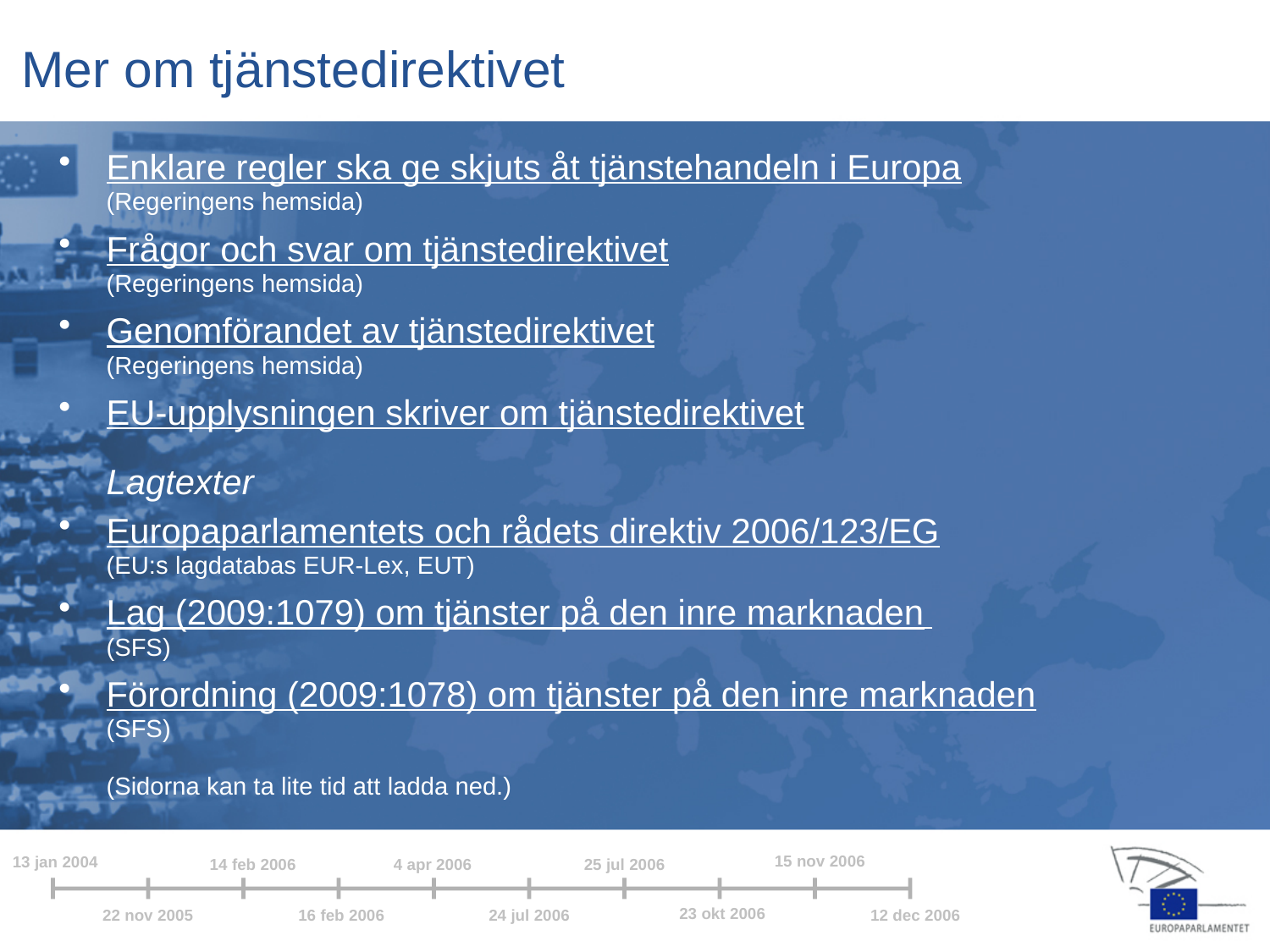

Mer om tjänstedirektivet

Enklare regler ska ge skjuts åt tjänstehandeln i Europa
	(Regeringens hemsida)

Frågor och svar om tjänstedirektivet
	(Regeringens hemsida)

Genomförandet av tjänstedirektivet
	(Regeringens hemsida)

EU-upplysningen skriver om tjänstedirektivet

	Lagtexter

Europaparlamentets och rådets direktiv 2006/123/EG
	(EU:s lagdatabas EUR-Lex, EUT)

Lag (2009:1079) om tjänster på den inre marknaden
	(SFS)

Förordning (2009:1078) om tjänster på den inre marknaden
	(SFS)

	(Sidorna kan ta lite tid att ladda ned.)